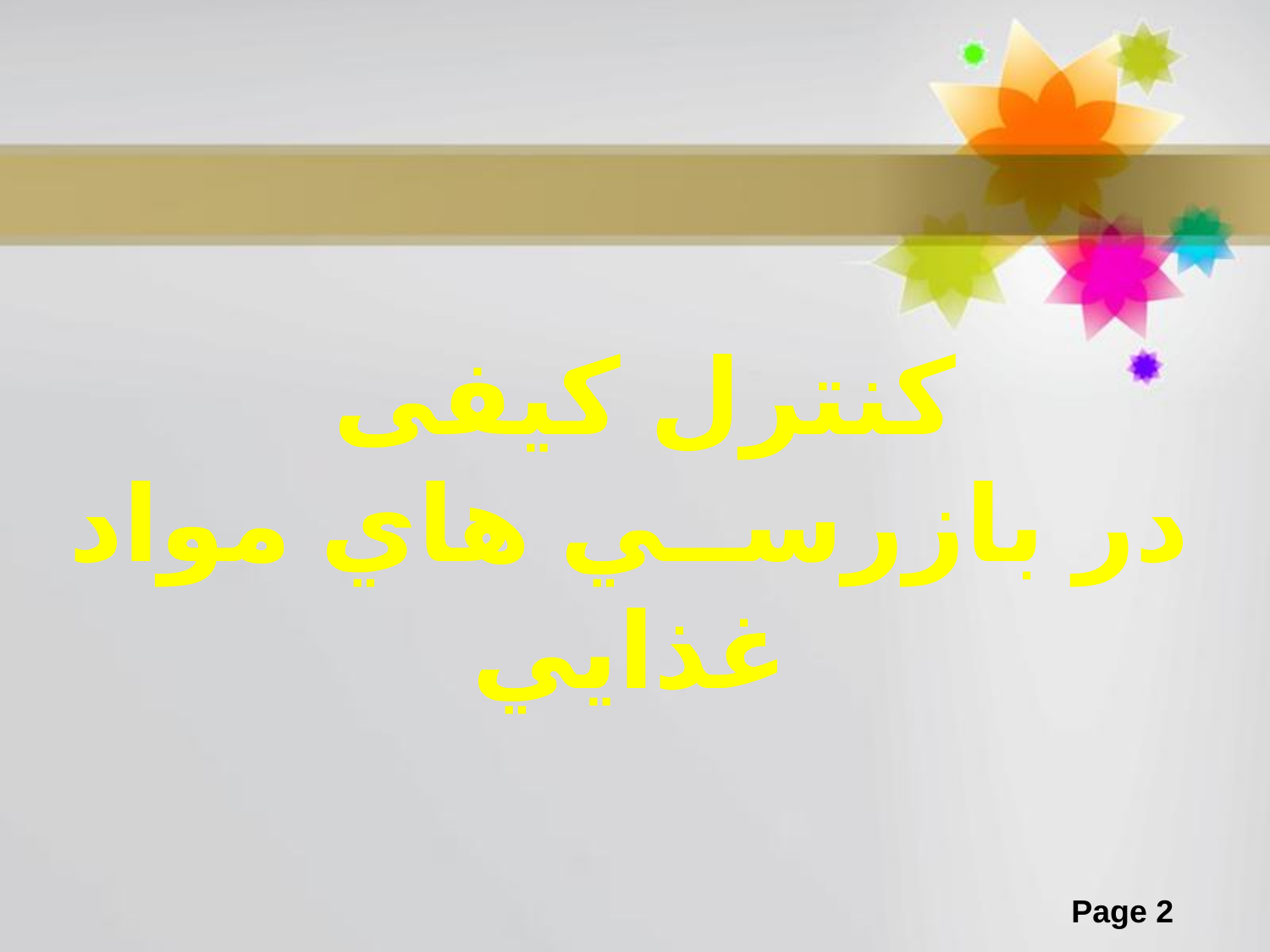

# کنترل کیفی در بازرســي هاي مواد غذایي